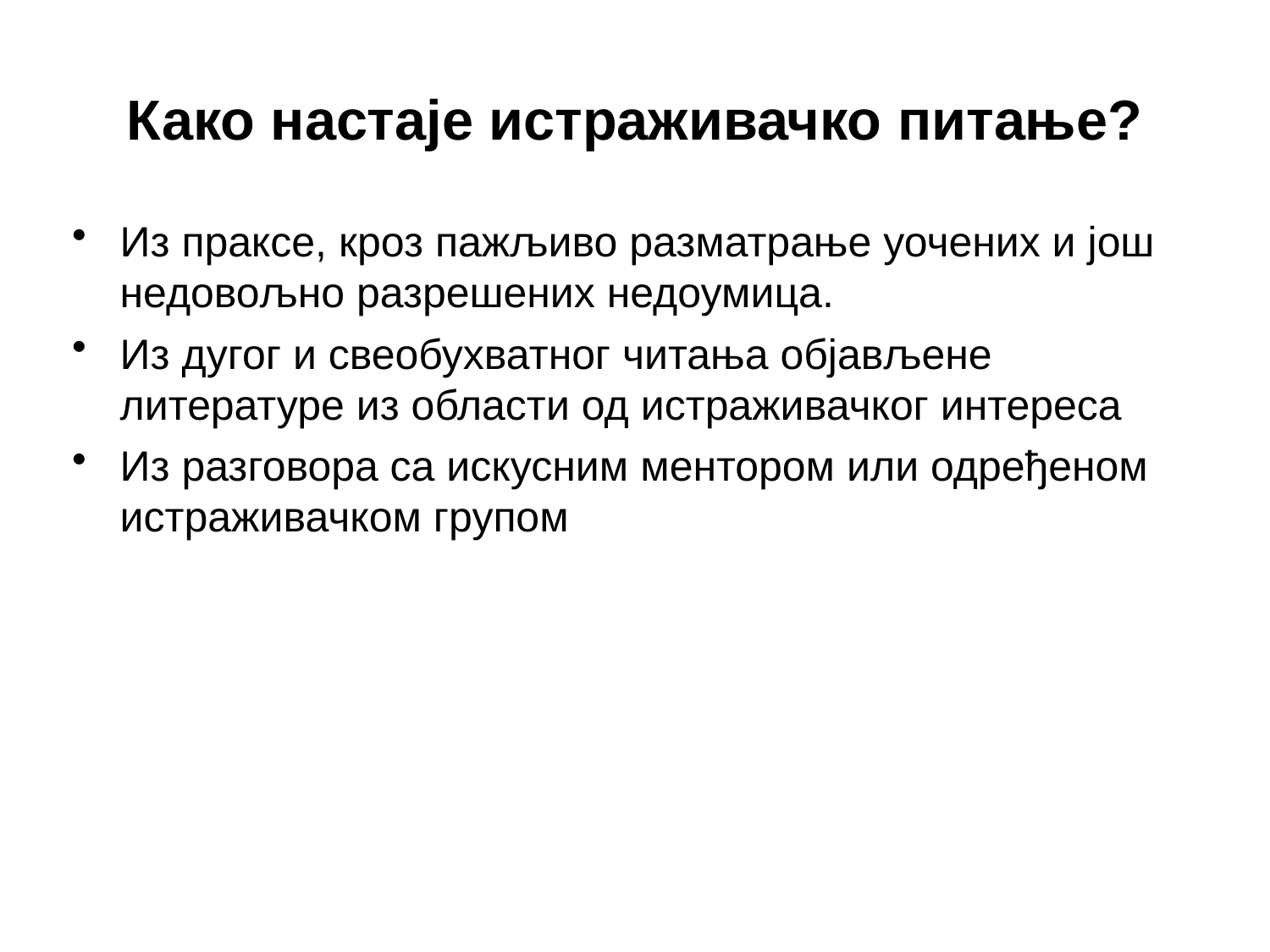

# Како настаје истраживачко питање?
Из праксе, кроз пажљиво разматрање уочених и још недовољно разрешених недоумица.
Из дугог и свеобухватног читања објављене литературе из области од истраживачког интереса
Из разговора са искусним ментором или одређеном истраживачком групом